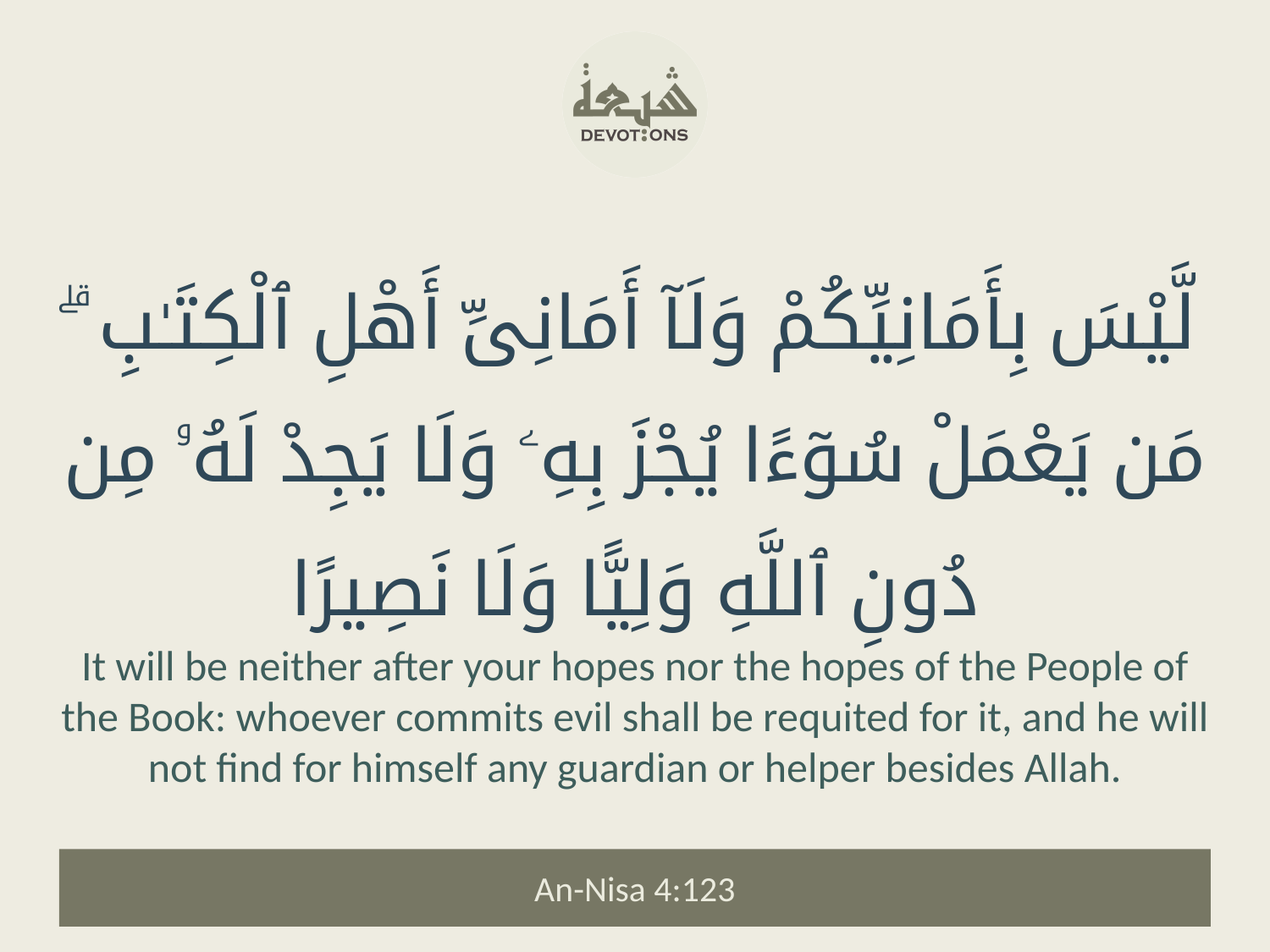

لَّيْسَ بِأَمَانِيِّكُمْ وَلَآ أَمَانِىِّ أَهْلِ ٱلْكِتَـٰبِ ۗ مَن يَعْمَلْ سُوٓءًا يُجْزَ بِهِۦ وَلَا يَجِدْ لَهُۥ مِن دُونِ ٱللَّهِ وَلِيًّا وَلَا نَصِيرًا
It will be neither after your hopes nor the hopes of the People of the Book: whoever commits evil shall be requited for it, and he will not find for himself any guardian or helper besides Allah.
An-Nisa 4:123